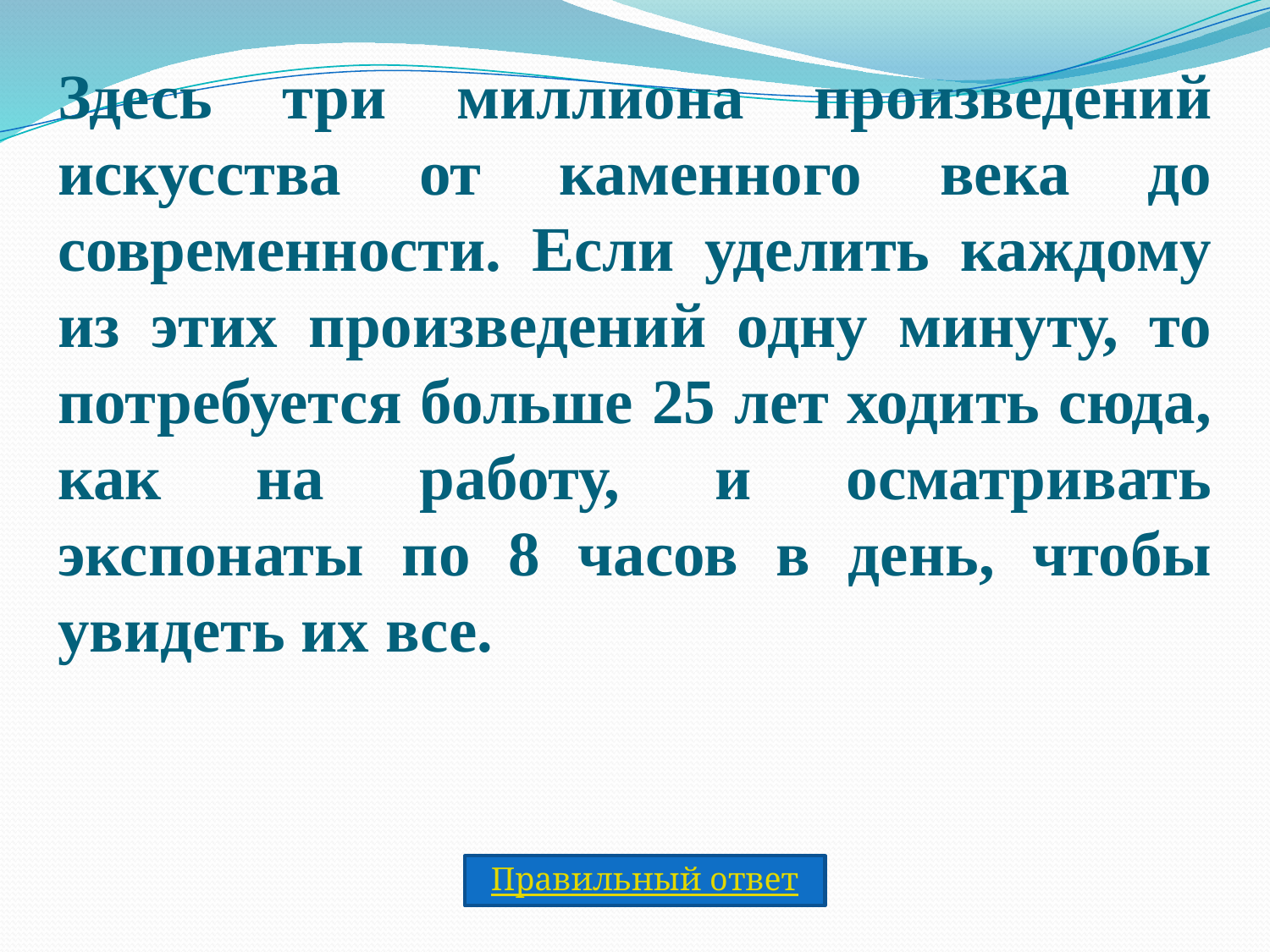

Здесь три миллиона произведений искусства от каменного века до современности. Если уделить каждому из этих произведений одну минуту, то потребуется больше 25 лет ходить сюда, как на работу, и осматривать экспонаты по 8 часов в день, чтобы увидеть их все.
Правильный ответ